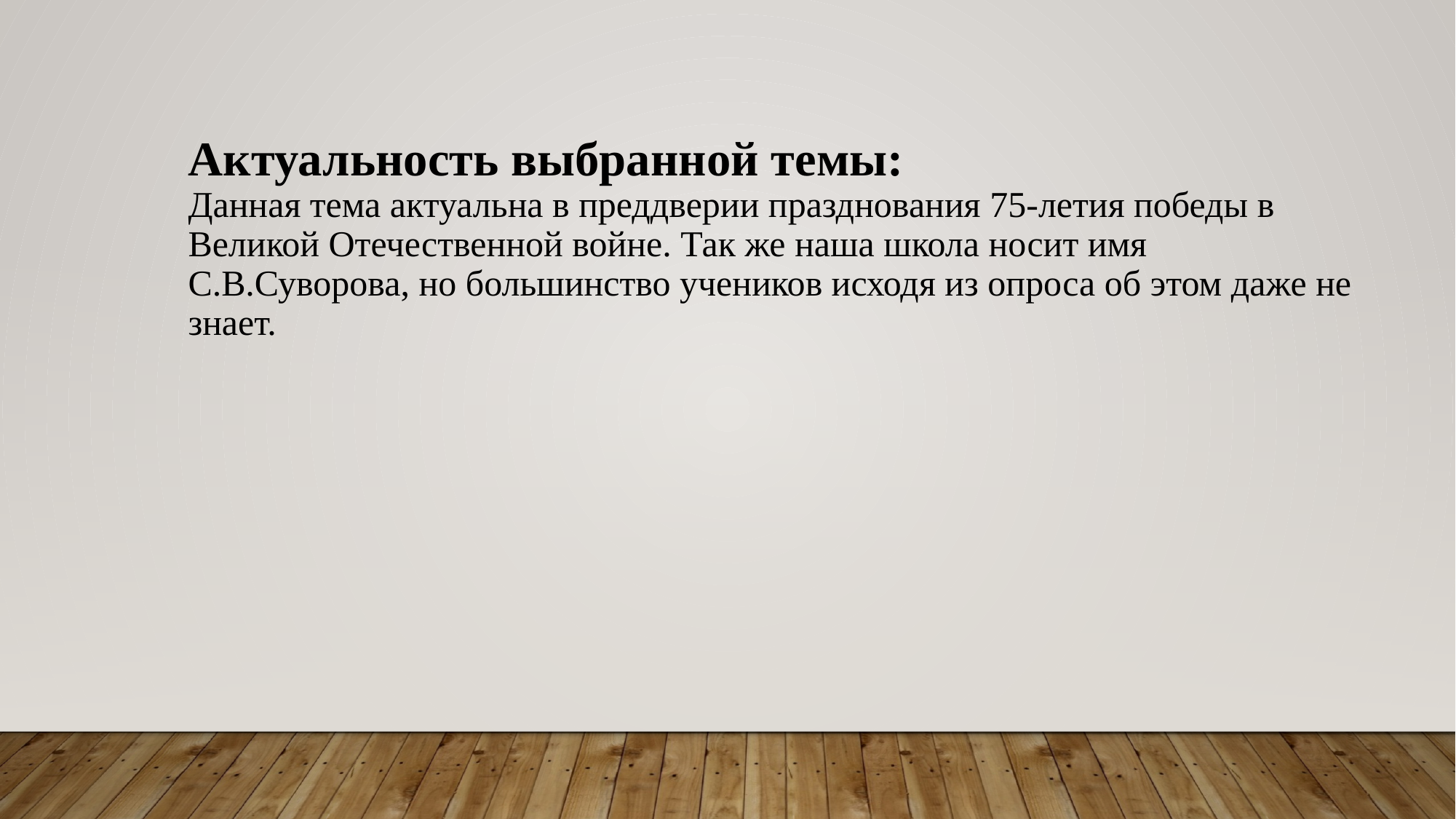

# Актуальность выбранной темы: Данная тема актуальна в преддверии празднования 75-летия победы в Великой Отечественной войне. Так же наша школа носит имя С.В.Суворова, но большинство учеников исходя из опроса об этом даже не знает.